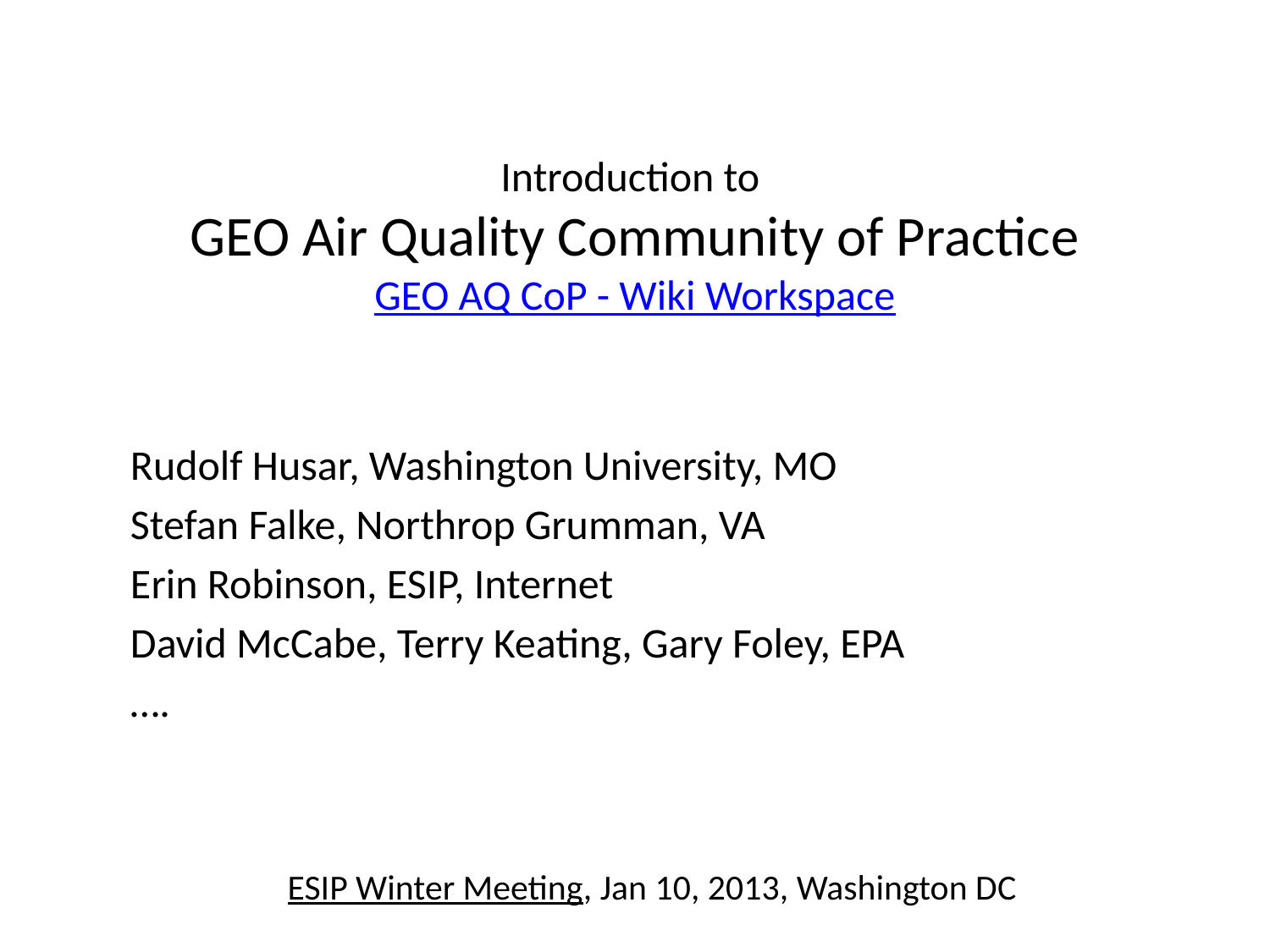

# Introduction to GEO Air Quality Community of Practice GEO AQ CoP - Wiki Workspace
Rudolf Husar, Washington University, MO
Stefan Falke, Northrop Grumman, VA
Erin Robinson, ESIP, Internet
David McCabe, Terry Keating, Gary Foley, EPA
….
ESIP Winter Meeting, Jan 10, 2013, Washington DC